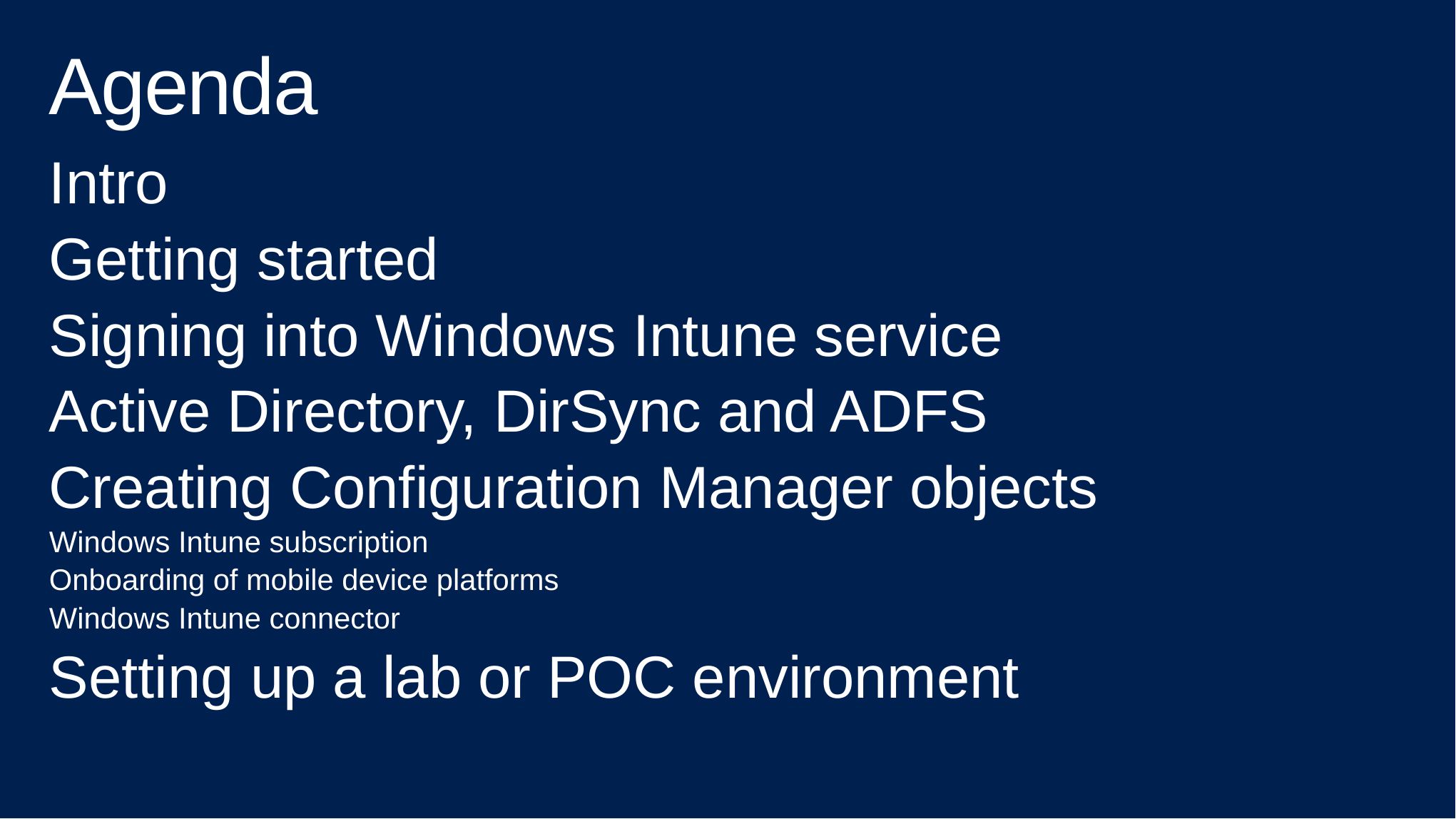

# Agenda
Intro
Getting started
Signing into Windows Intune service
Active Directory, DirSync and ADFS
Creating Configuration Manager objects
Windows Intune subscription
Onboarding of mobile device platforms
Windows Intune connector
Setting up a lab or POC environment